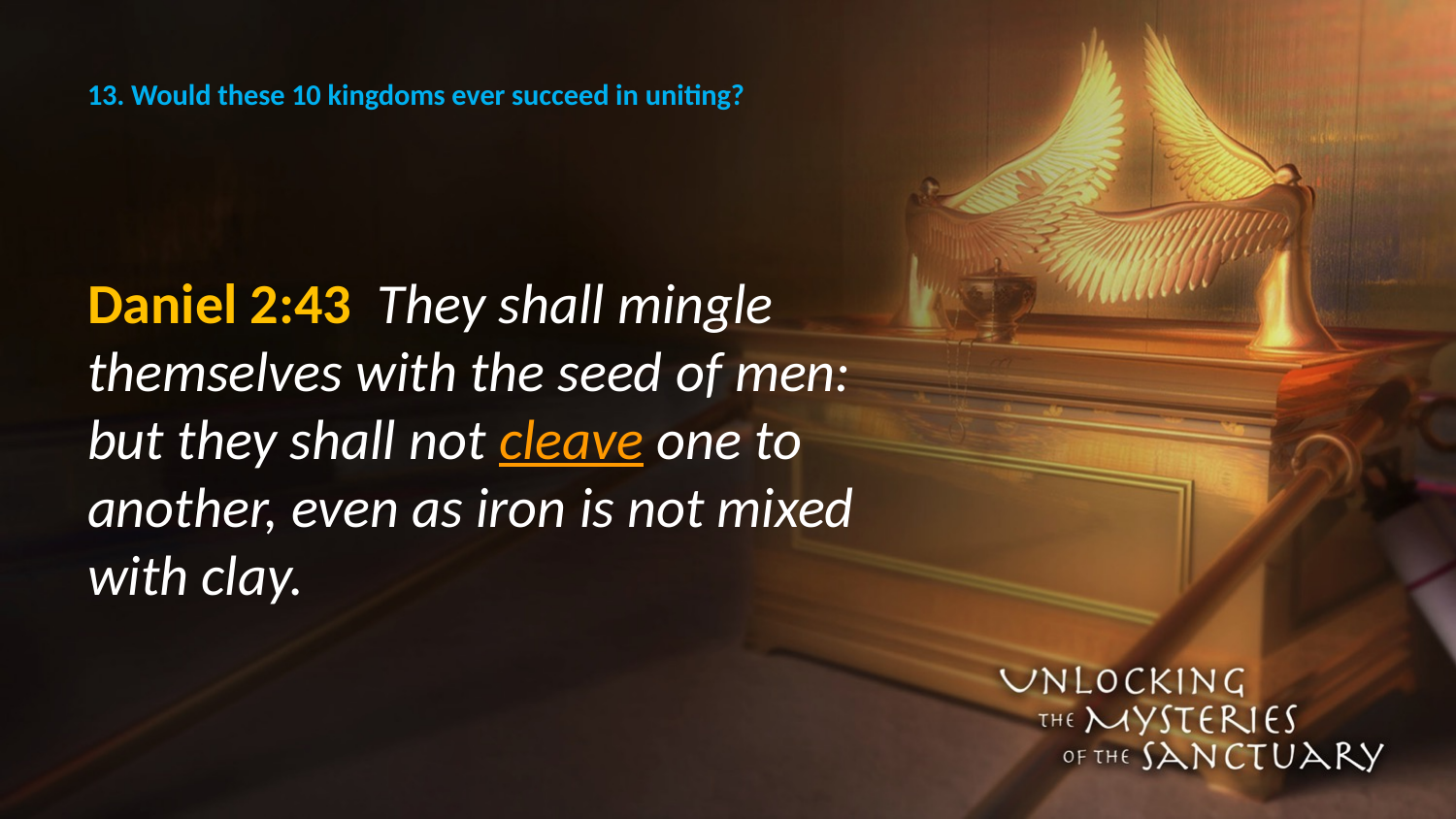

# 13. Would these 10 kingdoms ever succeed in uniting?

Daniel 2:43  They shall mingle themselves with the seed of men: but they shall not cleave one to another, even as iron is not mixed with clay.